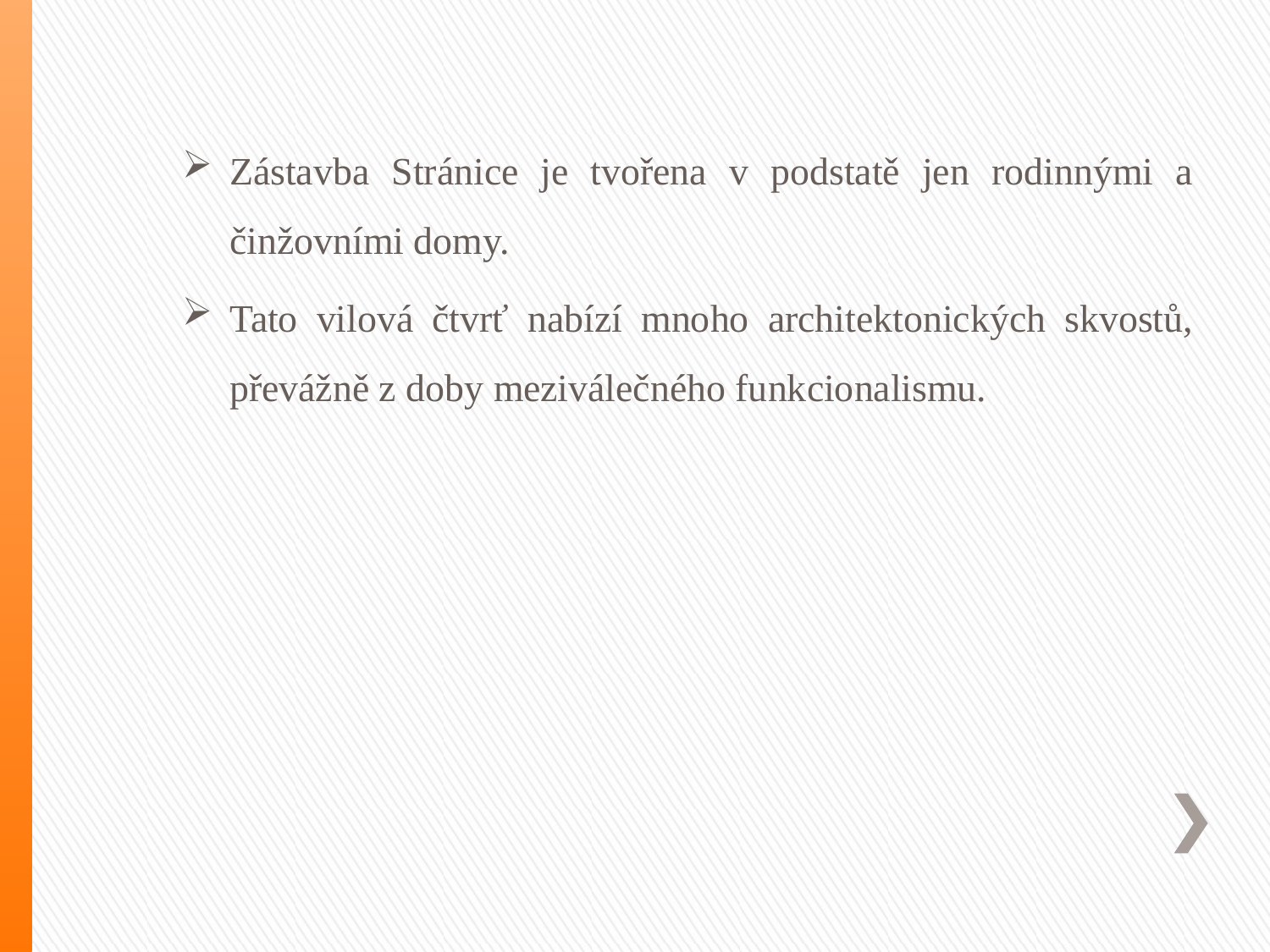

Zástavba Stránice je tvořena v podstatě jen rodinnými a činžovními domy.
Tato vilová čtvrť nabízí mnoho architektonických skvostů, převážně z doby meziválečného funkcionalismu.
#